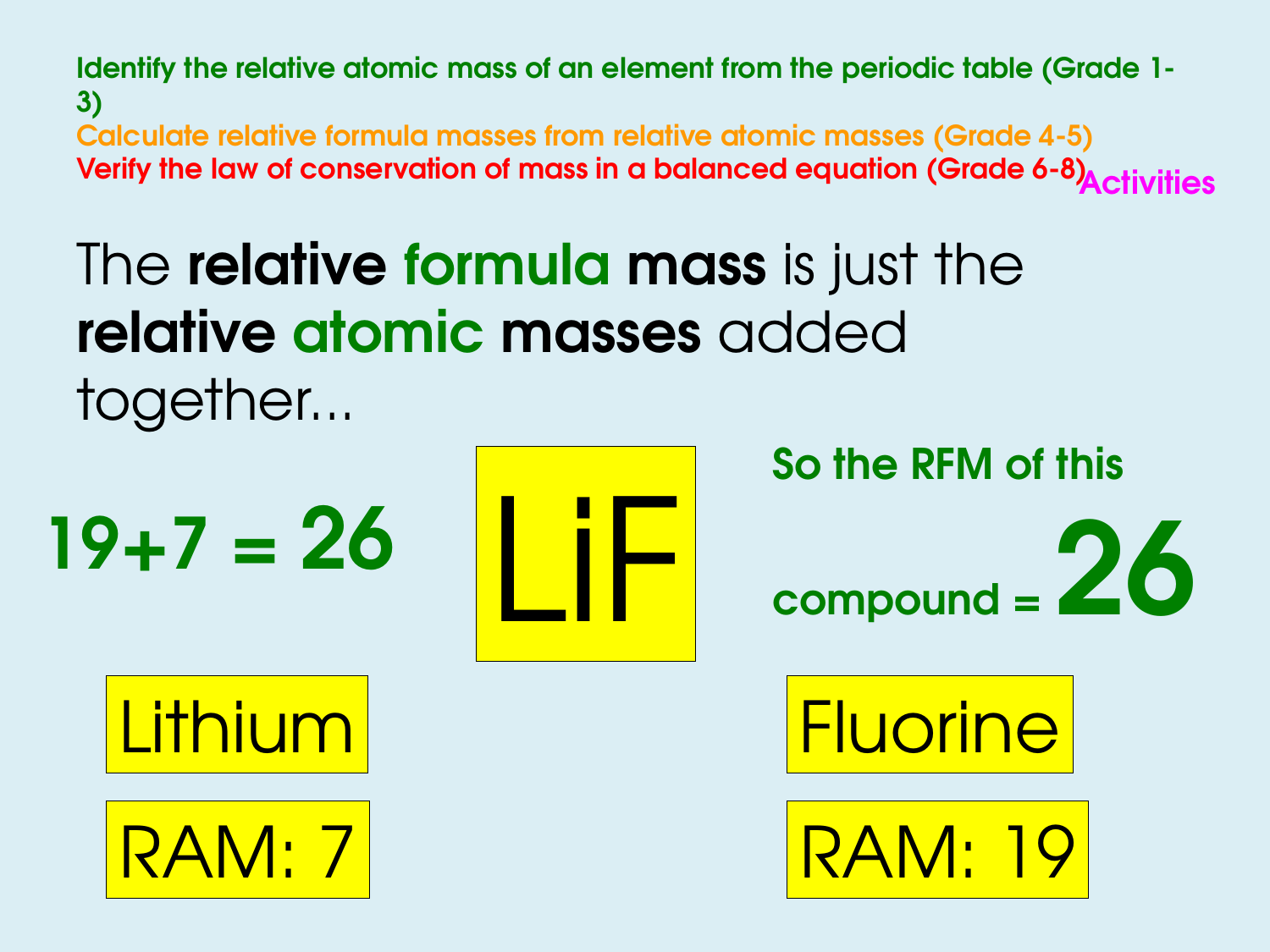

# Identify the relative atomic mass of an element from the periodic table (Grade 1-3) Calculate relative formula masses from relative atomic masses (Grade 4-5) Verify the law of conservation of mass in a balanced equation (Grade 6-8)
Activities
The relative formula mass is just the relative atomic masses added together...
So the RFM of this compound = 26
LiF
19+7 = 26
Lithium
Fluorine
RAM: 7
RAM: 19